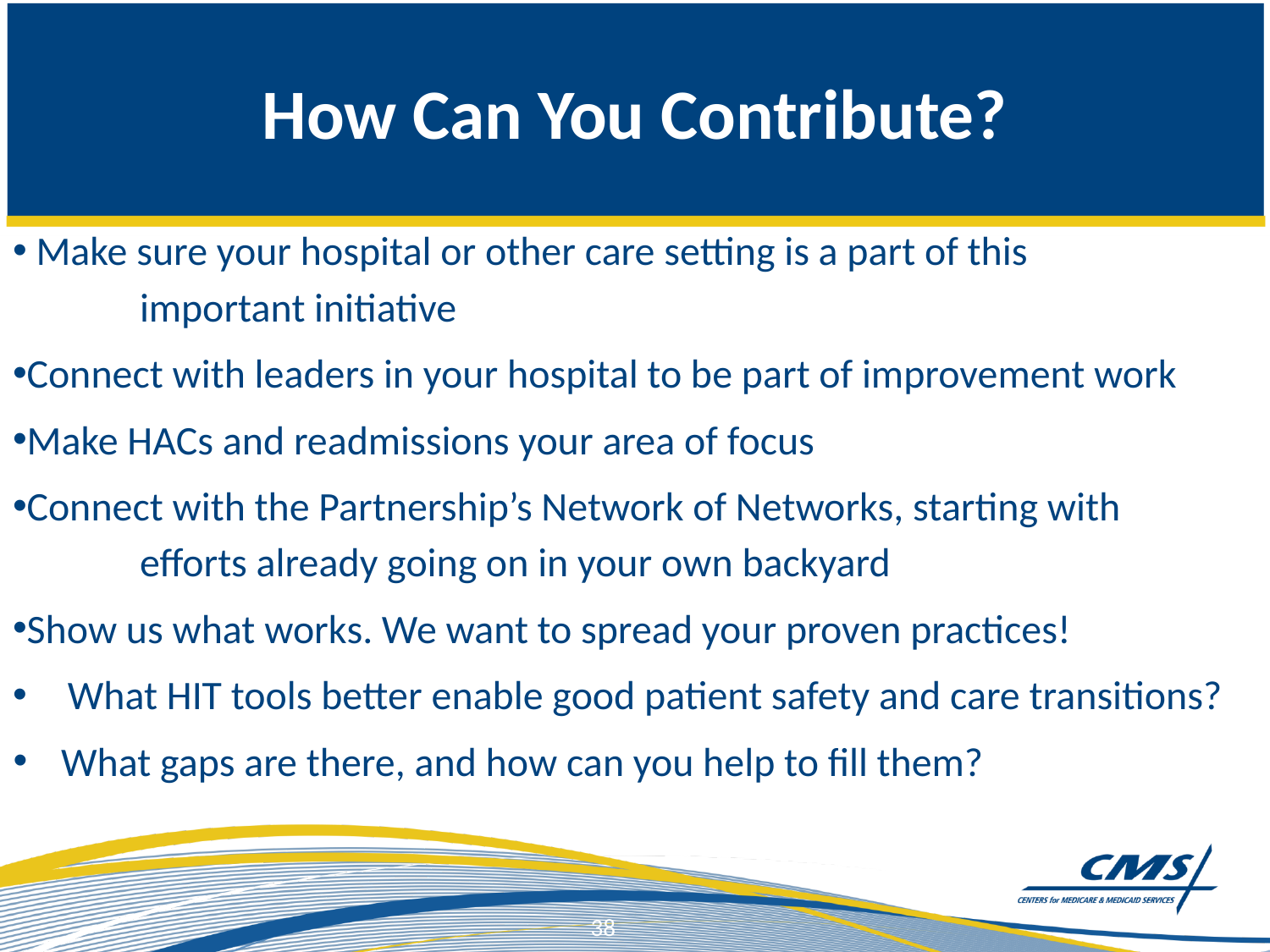

How Can You Contribute?
 Make sure your hospital or other care setting is a part of this
	important initiative
Connect with leaders in your hospital to be part of improvement work
Make HACs and readmissions your area of focus
Connect with the Partnership’s Network of Networks, starting with
	efforts already going on in your own backyard
Show us what works. We want to spread your proven practices!
What HIT tools better enable good patient safety and care transitions?
What gaps are there, and how can you help to fill them?

38